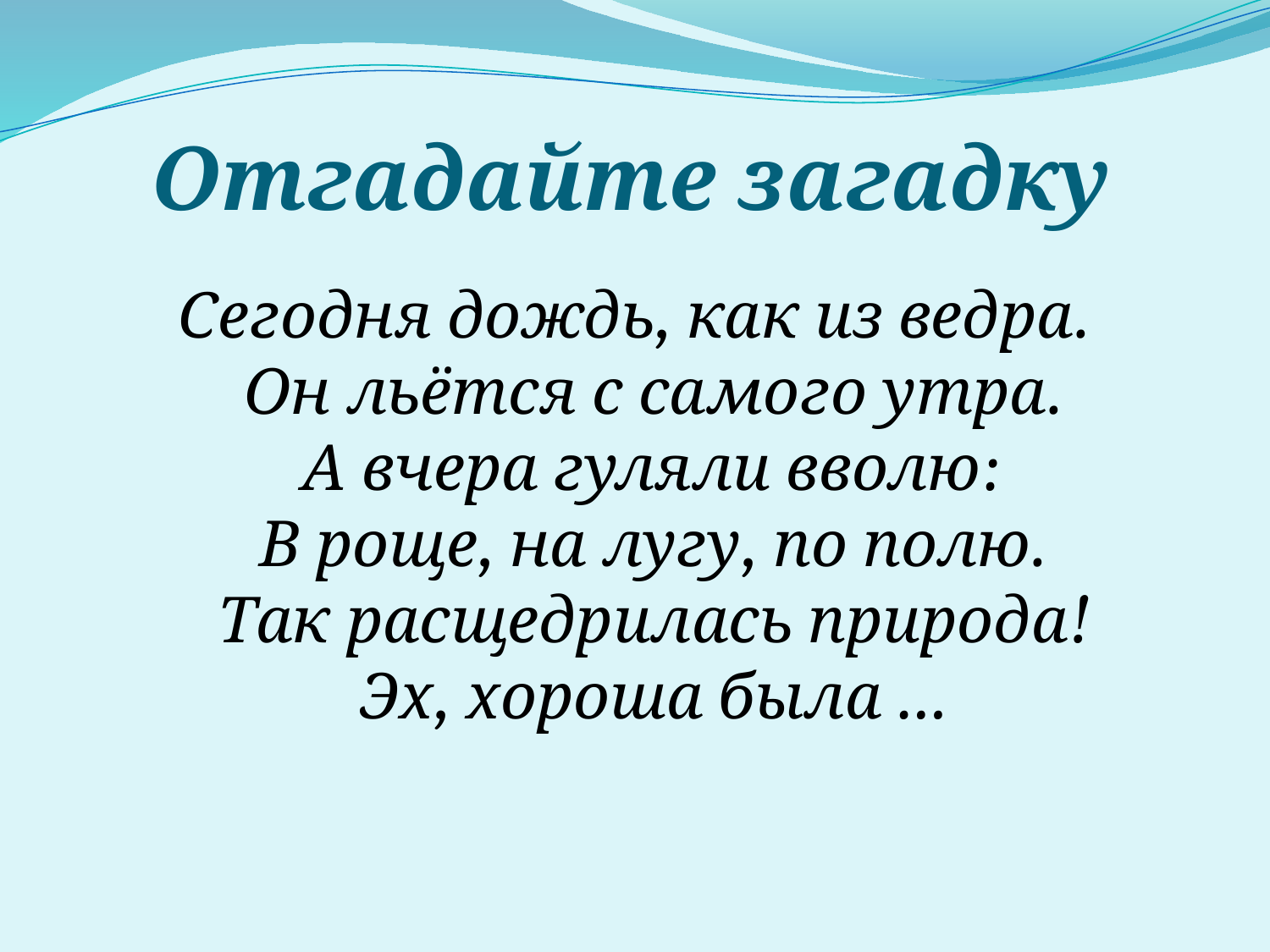

# Отгадайте загадку
Сегодня дождь, как из ведра.
Он льётся с самого утра.
А вчера гуляли вволю:
В роще, на лугу, по полю.
Так расщедрилась природа!
Эх, хороша была …